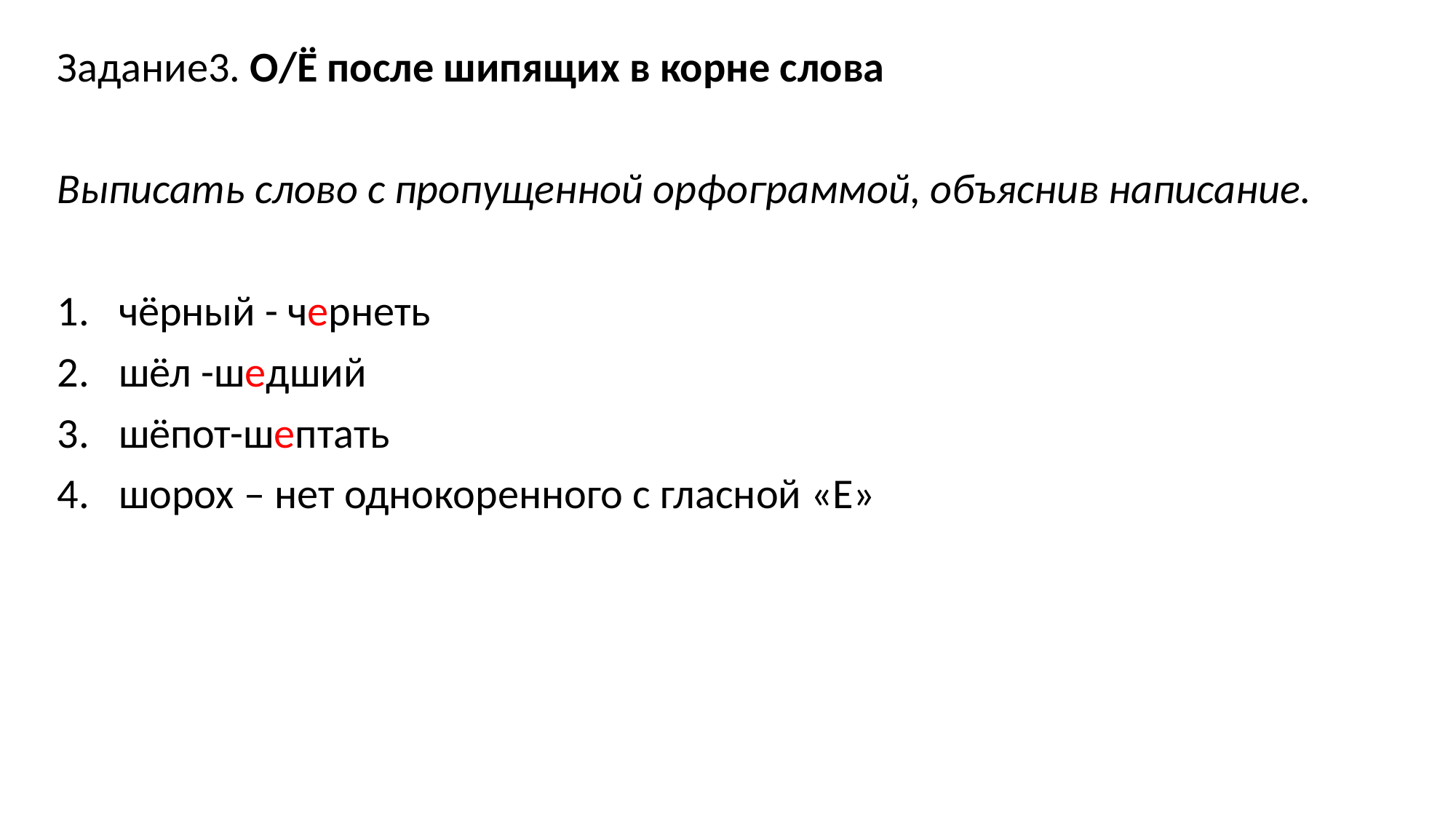

Задание3. О/Ё после шипящих в корне слова

Выписать слово с пропущенной орфограммой, объяснив написание.

чёрный - чернеть
шёл -шедший
шёпот-шептать
шорох – нет однокоренного с гласной «Е»